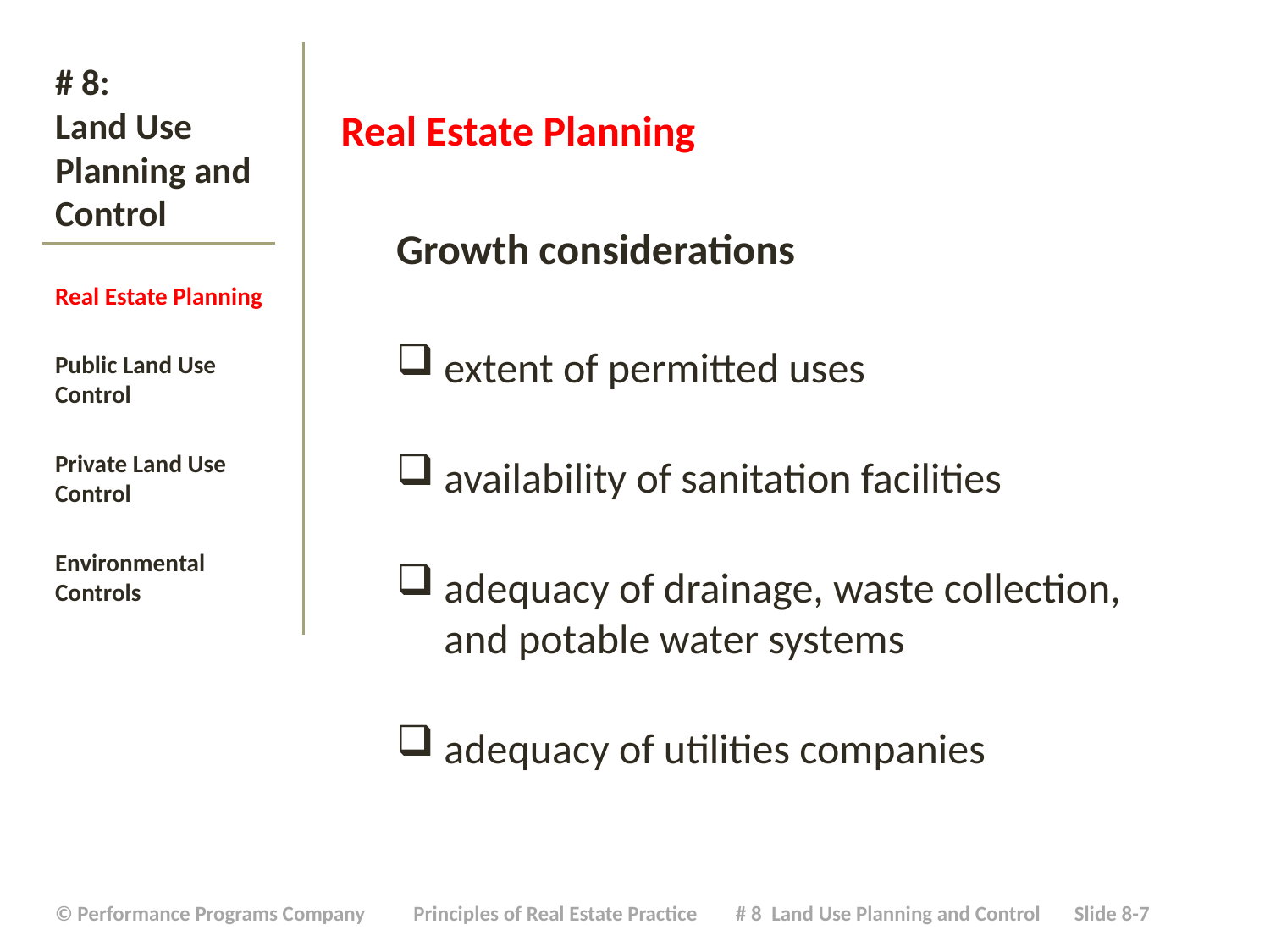

Real Estate Planning

Growth considerations

extent of permitted uses
availability of sanitation facilities
adequacy of drainage, waste collection, and potable water systems
adequacy of utilities companies

# # 8: Land Use Planning and Control

Real Estate Planning

Public Land Use Control

Private Land Use Control

Environmental Controls

| © Performance Programs Company Principles of Real Estate Practice # 8 Land Use Planning and Control Slide 8-7 |
| --- |